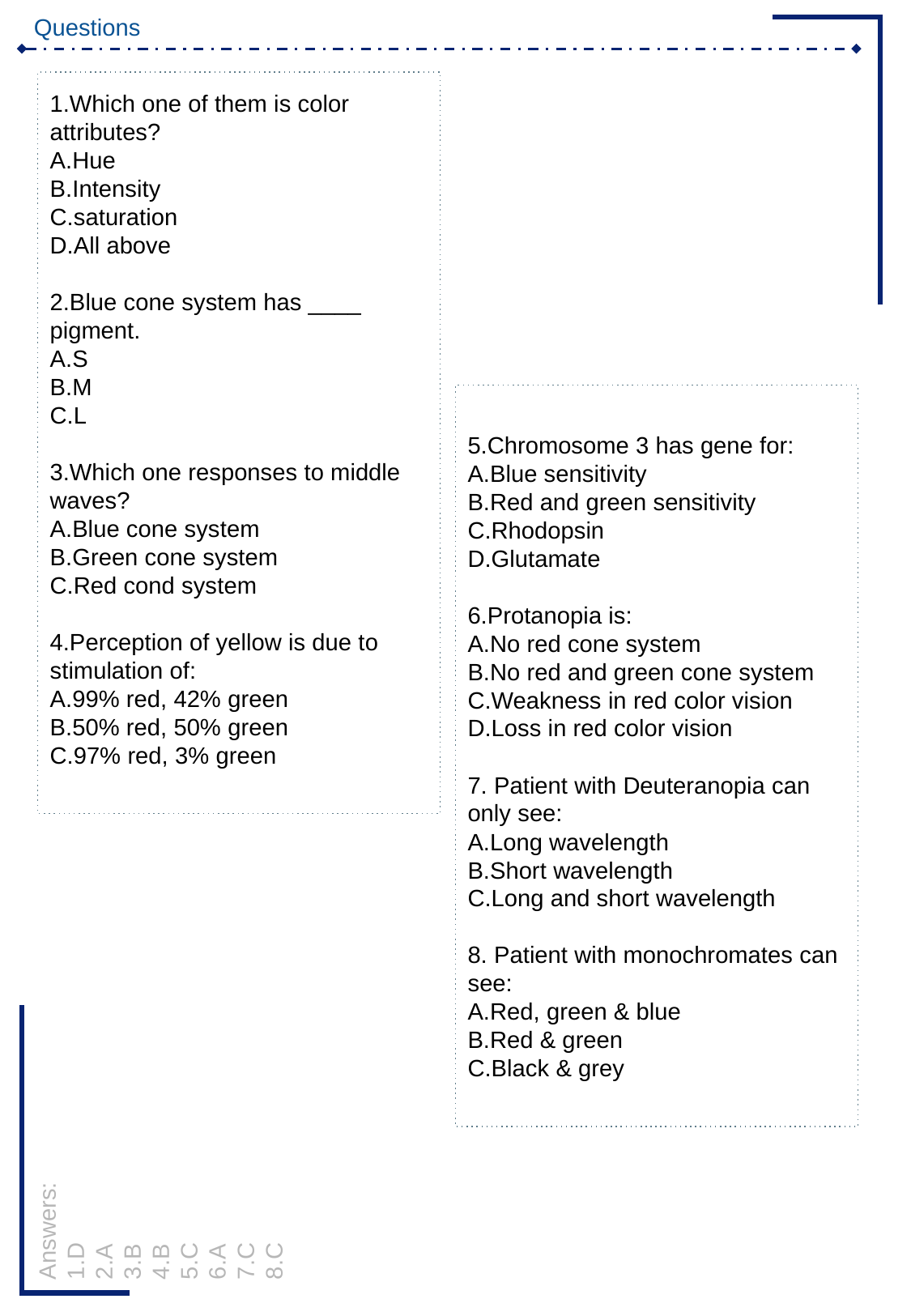

1.Which one of them is color attributes?
A.Hue
B.Intensity
C.saturation
D.All above

2.Blue cone system has ____ pigment.
A.S
B.M
C.L

3.Which one responses to middle waves?
A.Blue cone system
B.Green cone system
C.Red cond system

4.Perception of yellow is due to stimulation of:
A.99% red, 42% green
B.50% red, 50% green
C.97% red, 3% green

5.Chromosome 3 has gene for:
A.Blue sensitivity
B.Red and green sensitivity
C.Rhodopsin
D.Glutamate

6.Protanopia is:
A.No red cone system
B.No red and green cone system
C.Weakness in red color vision
D.Loss in red color vision

7. Patient with Deuteranopia can only see:
A.Long wavelength
B.Short wavelength
C.Long and short wavelength

8. Patient with monochromates can see:
A.Red, green & blue
B.Red & green
C.Black & grey
Answers:
1.D
2.A
3.B
4.B
5.C
6.A
7.C
8.C